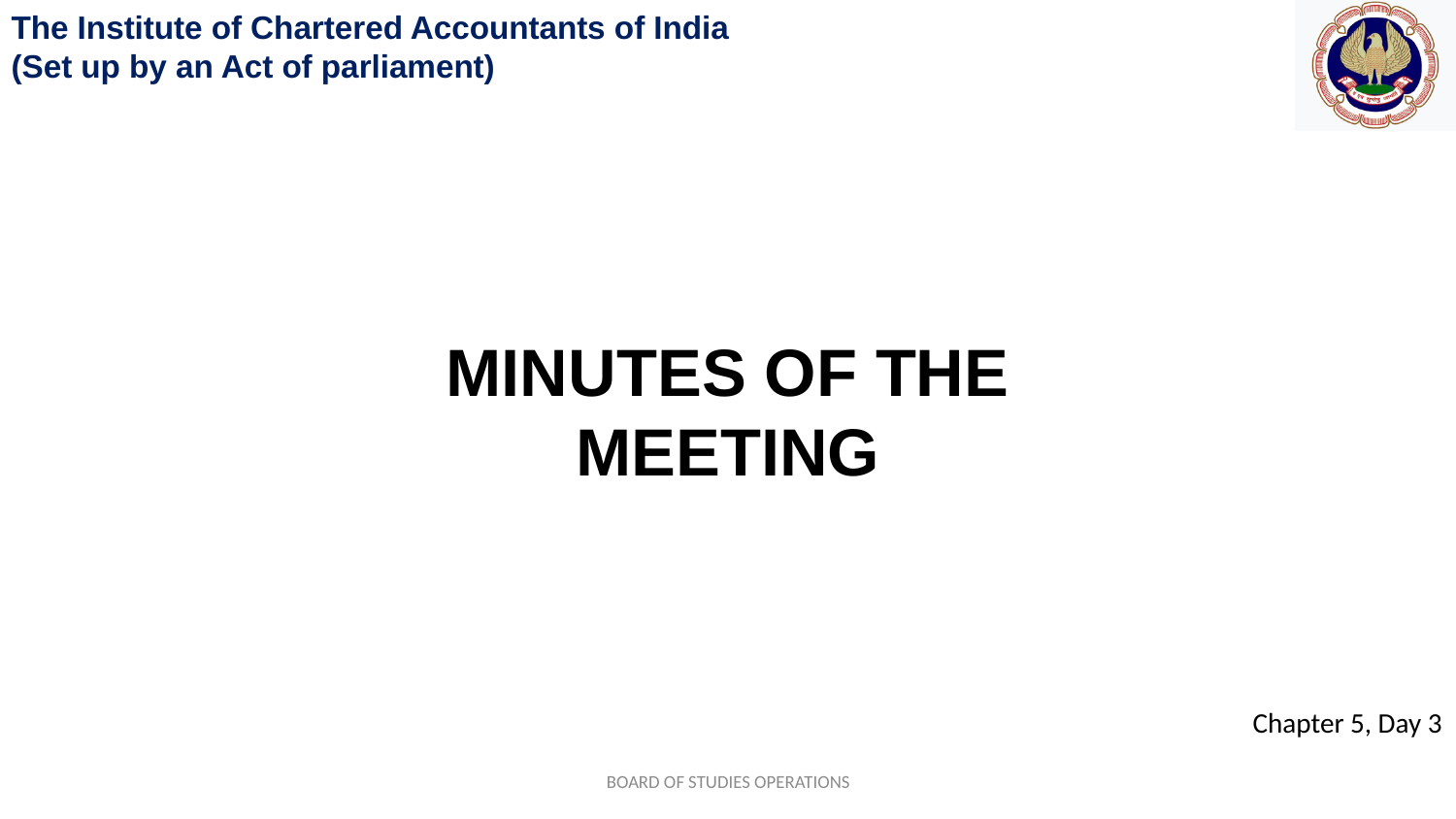

MINUTES OF THE MEETING
BOARD OF STUDIES OPERATIONS